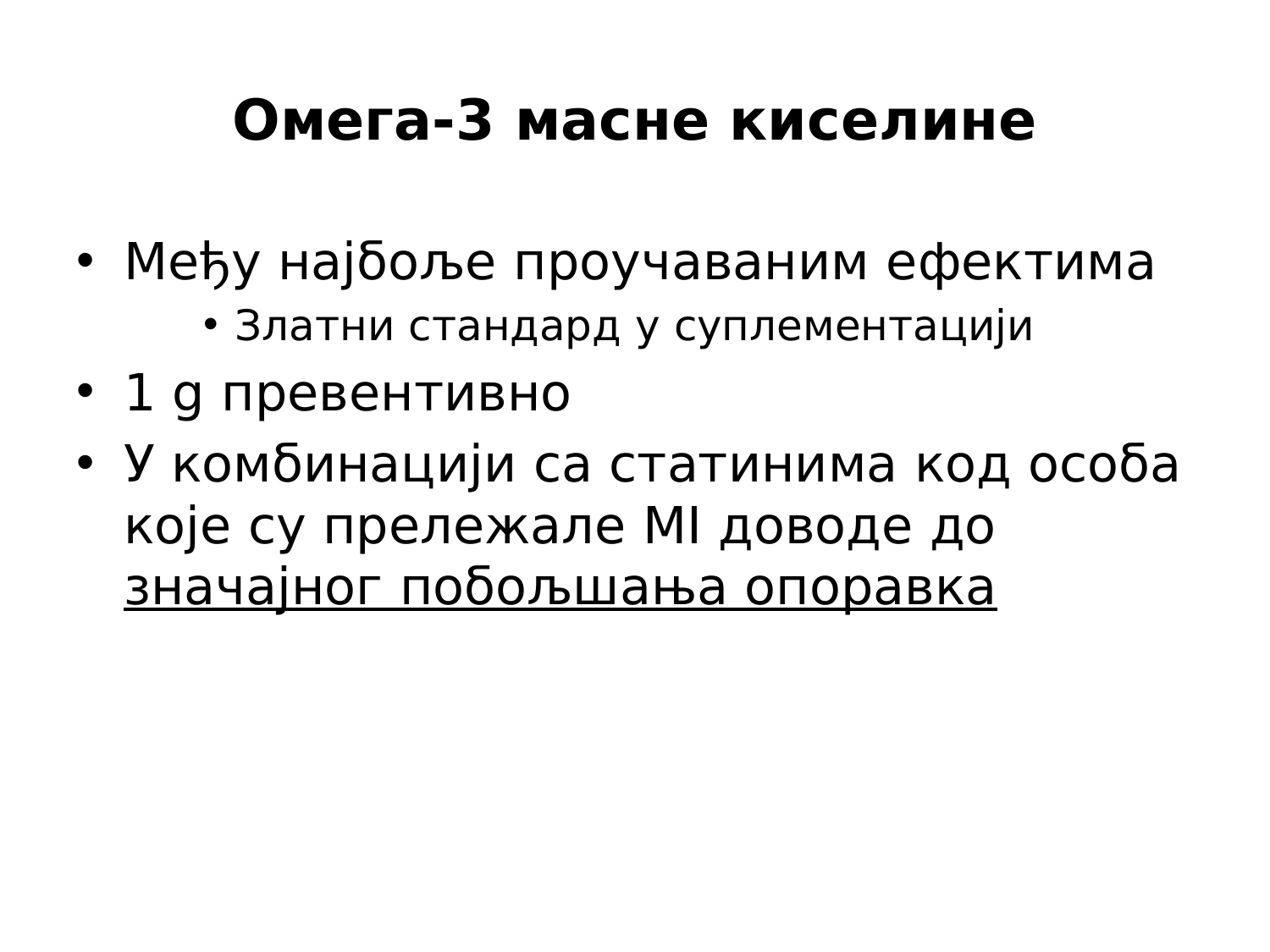

# Омега-3 масне киселине
Међу најбоље проучаваним ефектима
Златни стандард у суплементацији
1 g превентивно
У комбинацији са статинима код особа које су прележале MI доводе до значајног побољшања опоравка